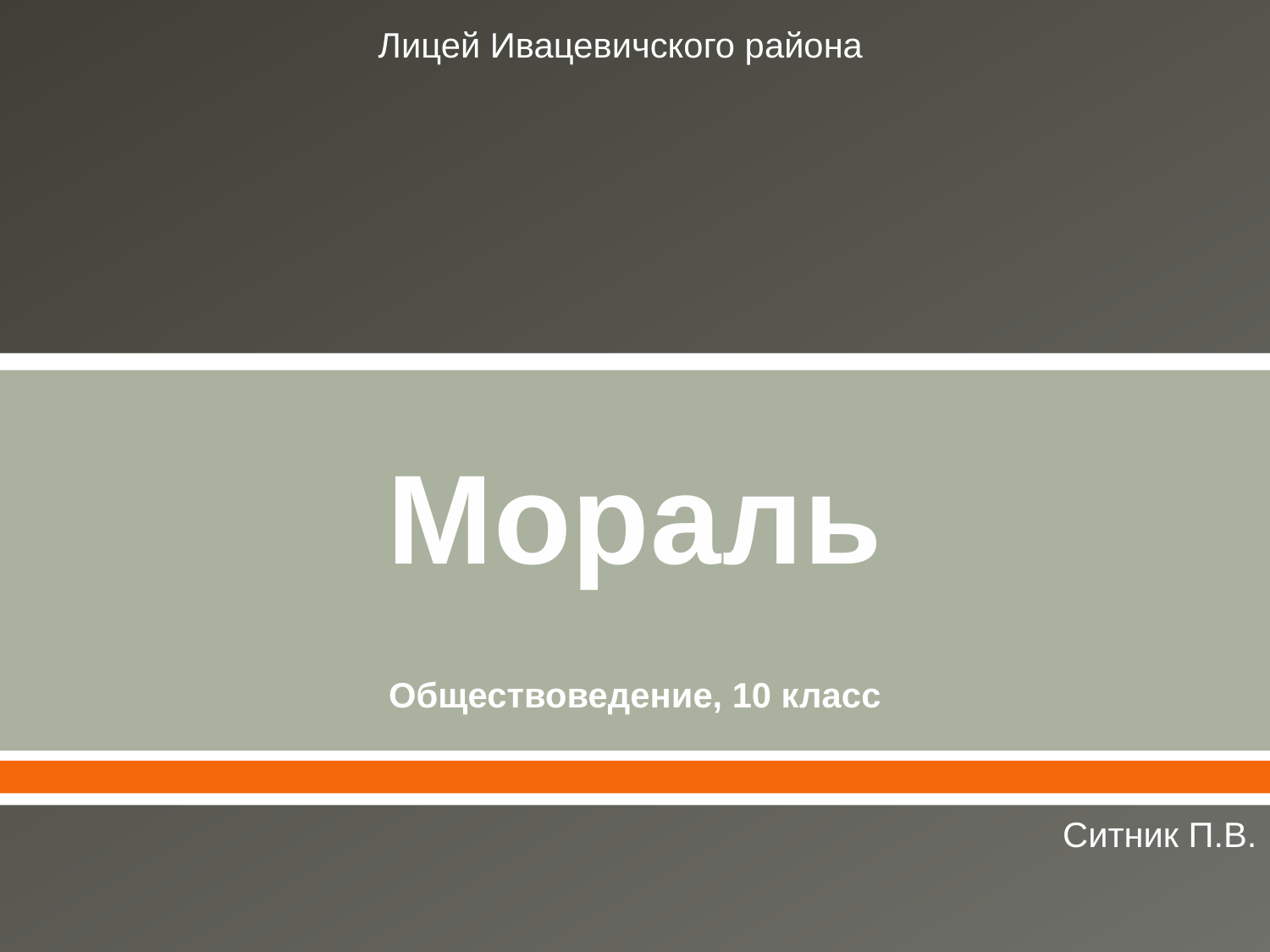

Лицей Ивацевичского района
# Мораль
Обществоведение, 10 класс
Ситник П.В.